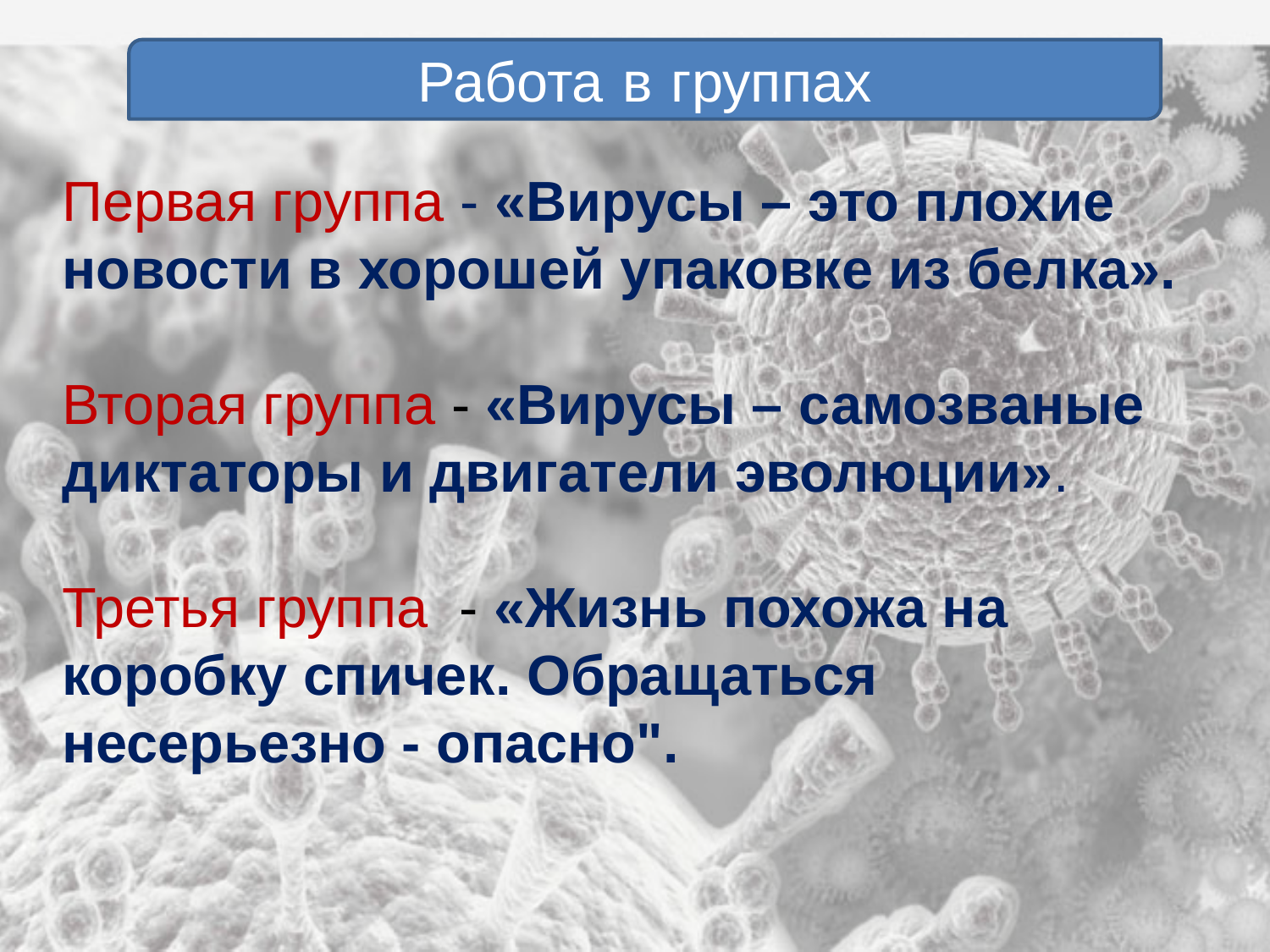

Работа в группах
Первая группа - «Вирусы – это плохие новости в хорошей упаковке из белка».

Вторая группа - «Вирусы – самозваные диктаторы и двигатели эволюции».

Третья группа  - «Жизнь похожа на коробку спичек. Обращаться несерьезно - опасно".